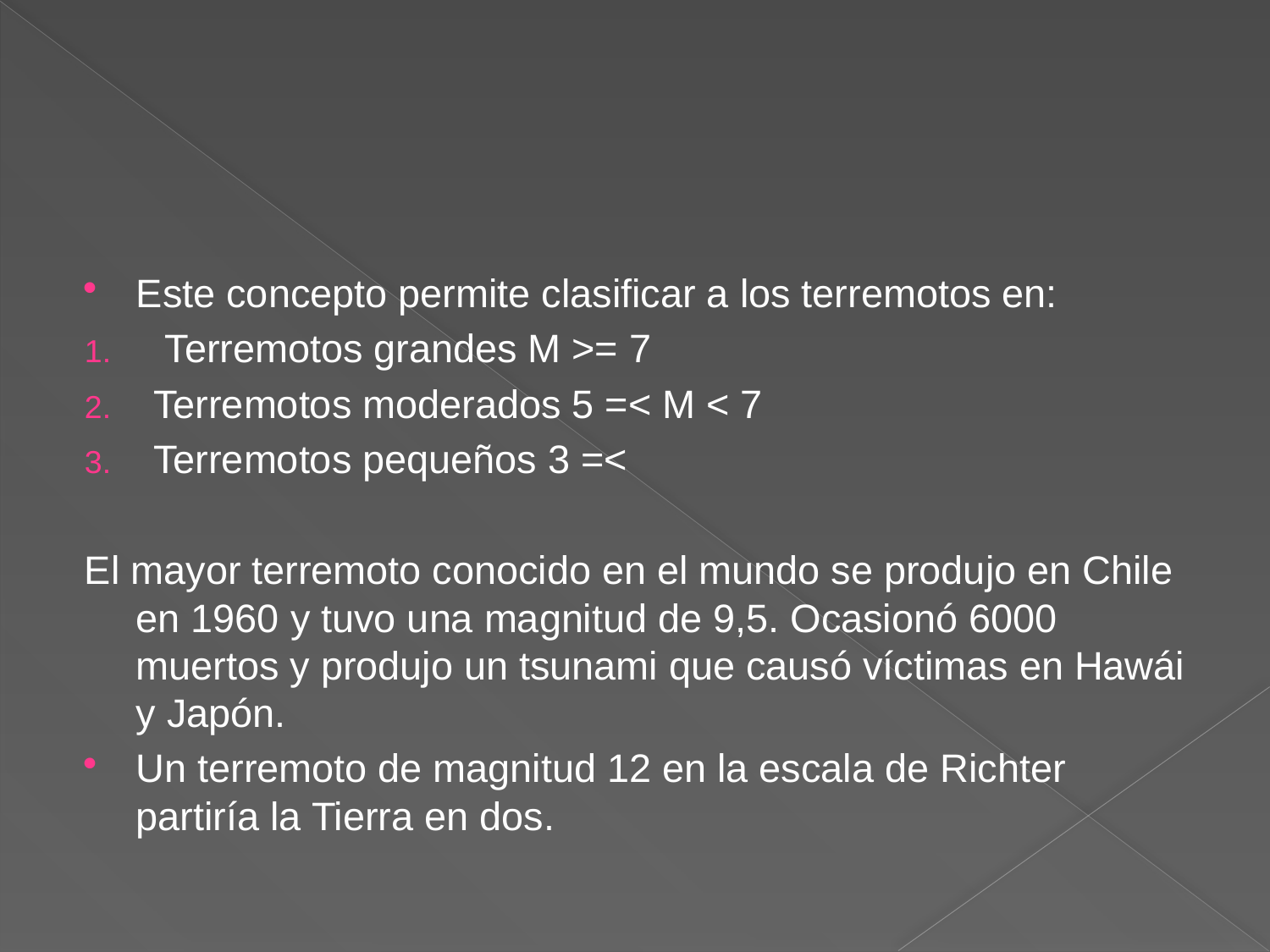

#
Este concepto permite clasificar a los terremotos en:
 Terremotos grandes M >= 7
Terremotos moderados 5 =< M < 7
Terremotos pequeños 3 =<

El mayor terremoto conocido en el mundo se produjo en Chile en 1960 y tuvo una magnitud de 9,5. Ocasionó 6000 muertos y produjo un tsunami que causó víctimas en Hawái y Japón.
Un terremoto de magnitud 12 en la escala de Richter partiría la Tierra en dos.